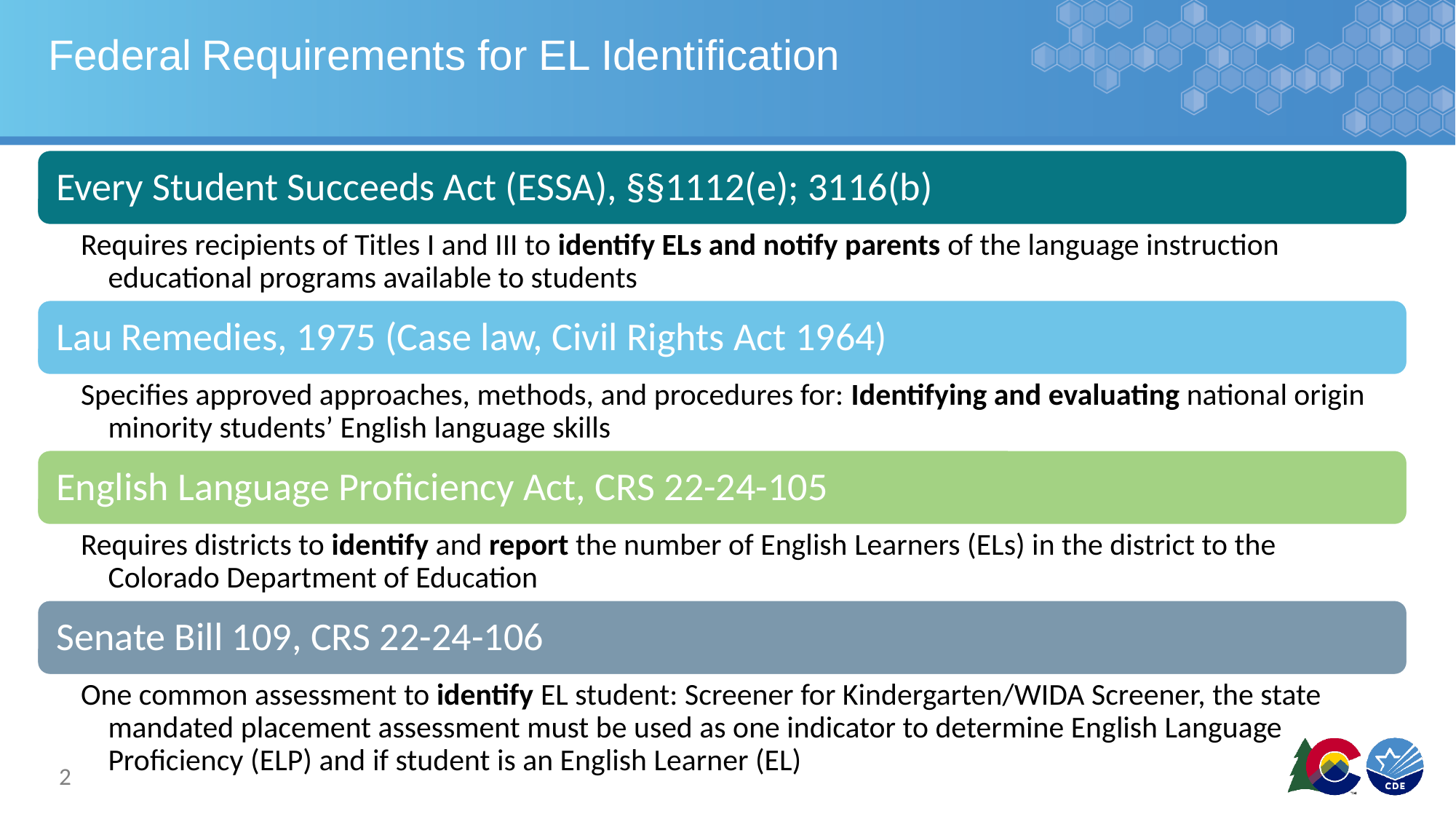

# Federal Requirements for EL Identification
Every Student Succeeds Act (ESSA), §§1112(e); 3116(b)
Requires recipients of Titles I and III to identify ELs and notify parents of the language instruction educational programs available to students
Lau Remedies, 1975 (Case law, Civil Rights Act 1964)
Specifies approved approaches, methods, and procedures for: Identifying and evaluating national origin minority students’ English language skills
English Language Proficiency Act, CRS 22-24-105
Requires districts to identify and report the number of English Learners (ELs) in the district to the Colorado Department of Education
Senate Bill 109, CRS 22-24-106
One common assessment to identify EL student: Screener for Kindergarten/WIDA Screener, the state mandated placement assessment must be used as one indicator to determine English Language Proficiency (ELP) and if student is an English Learner (EL)
2